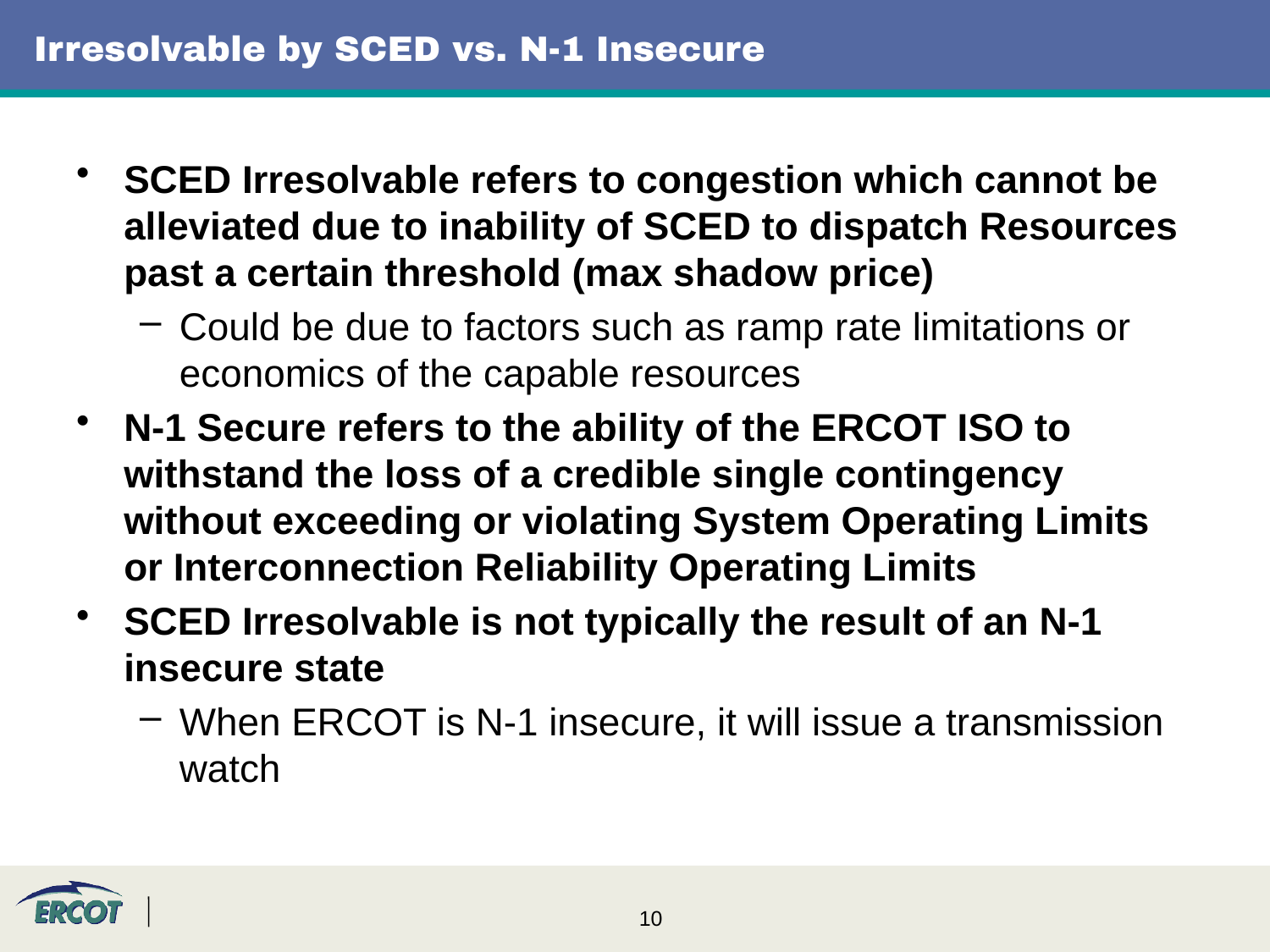

# Irresolvable by SCED vs. N-1 Insecure
SCED Irresolvable refers to congestion which cannot be alleviated due to inability of SCED to dispatch Resources past a certain threshold (max shadow price)
Could be due to factors such as ramp rate limitations or economics of the capable resources
N-1 Secure refers to the ability of the ERCOT ISO to withstand the loss of a credible single contingency without exceeding or violating System Operating Limits or Interconnection Reliability Operating Limits
SCED Irresolvable is not typically the result of an N-1 insecure state
When ERCOT is N-1 insecure, it will issue a transmission watch